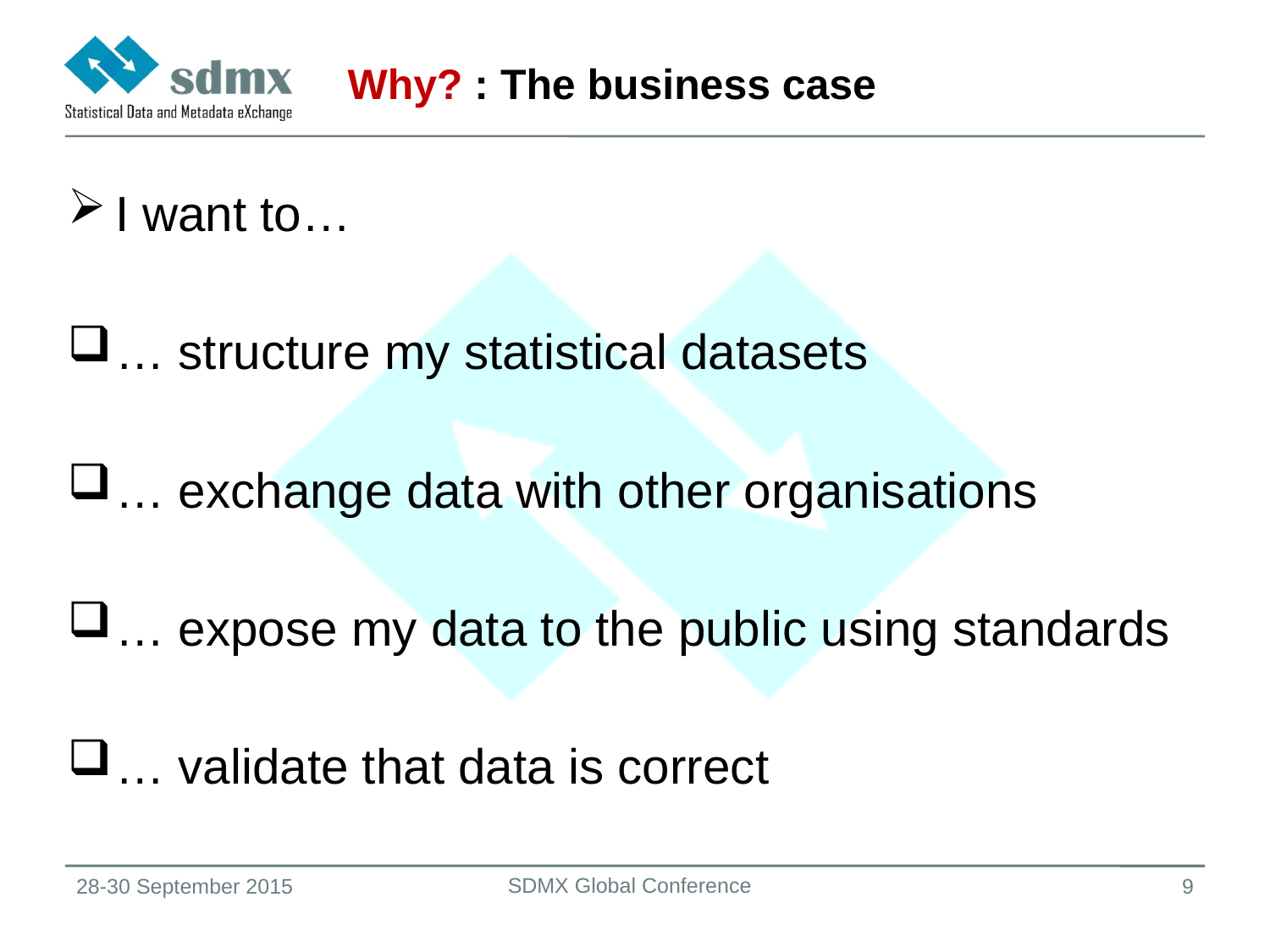

# Why? : The business case
I want to…

… structure my statistical datasets

… exchange data with other organisations

… expose my data to the public using standards

… validate that data is correct
SDMX Global Conference
28-30 September 2015
9